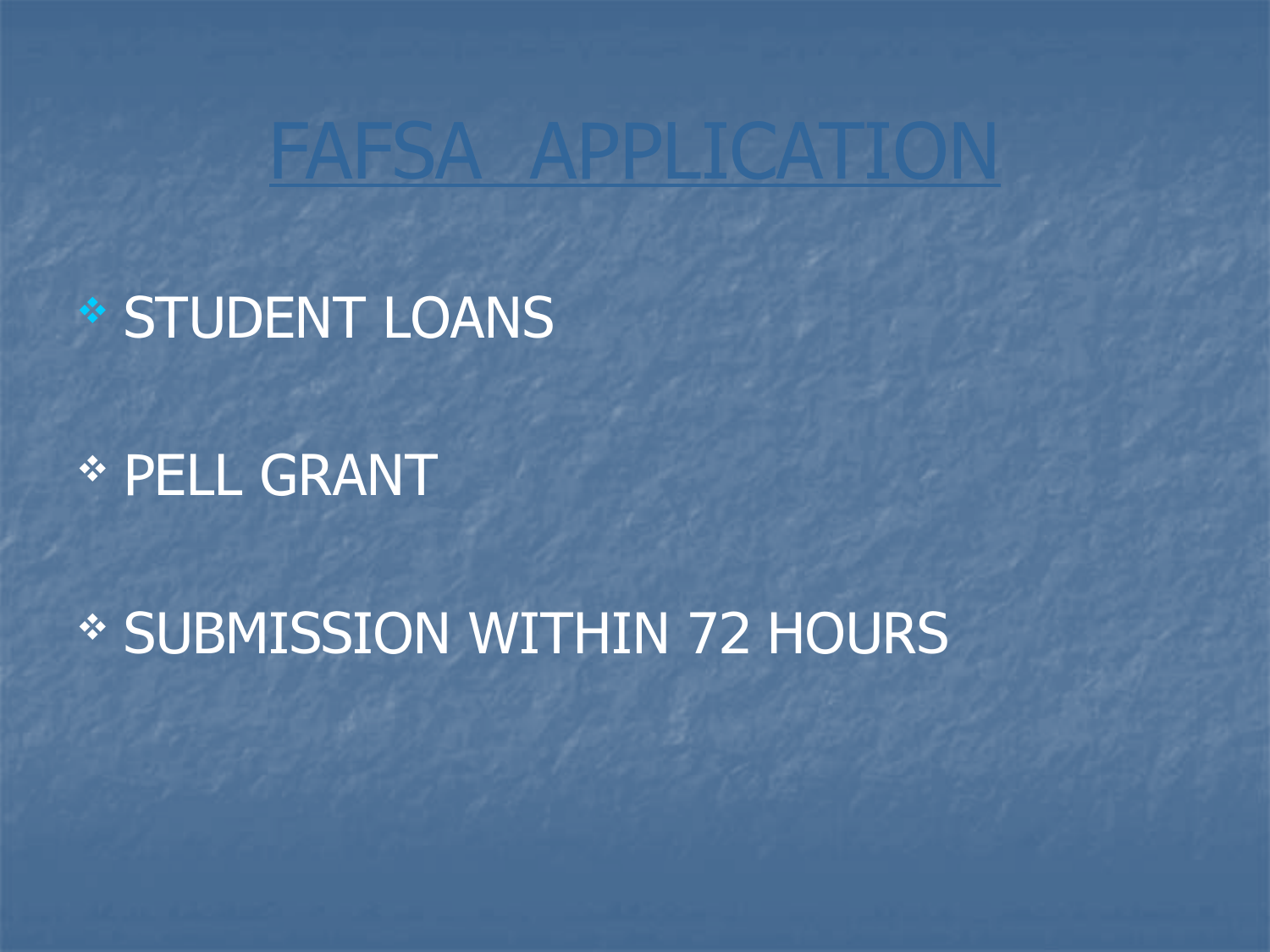

# FAFSA  APPLICATION
STUDENT LOANS

PELL GRANT

SUBMISSION WITHIN 72 HOURS